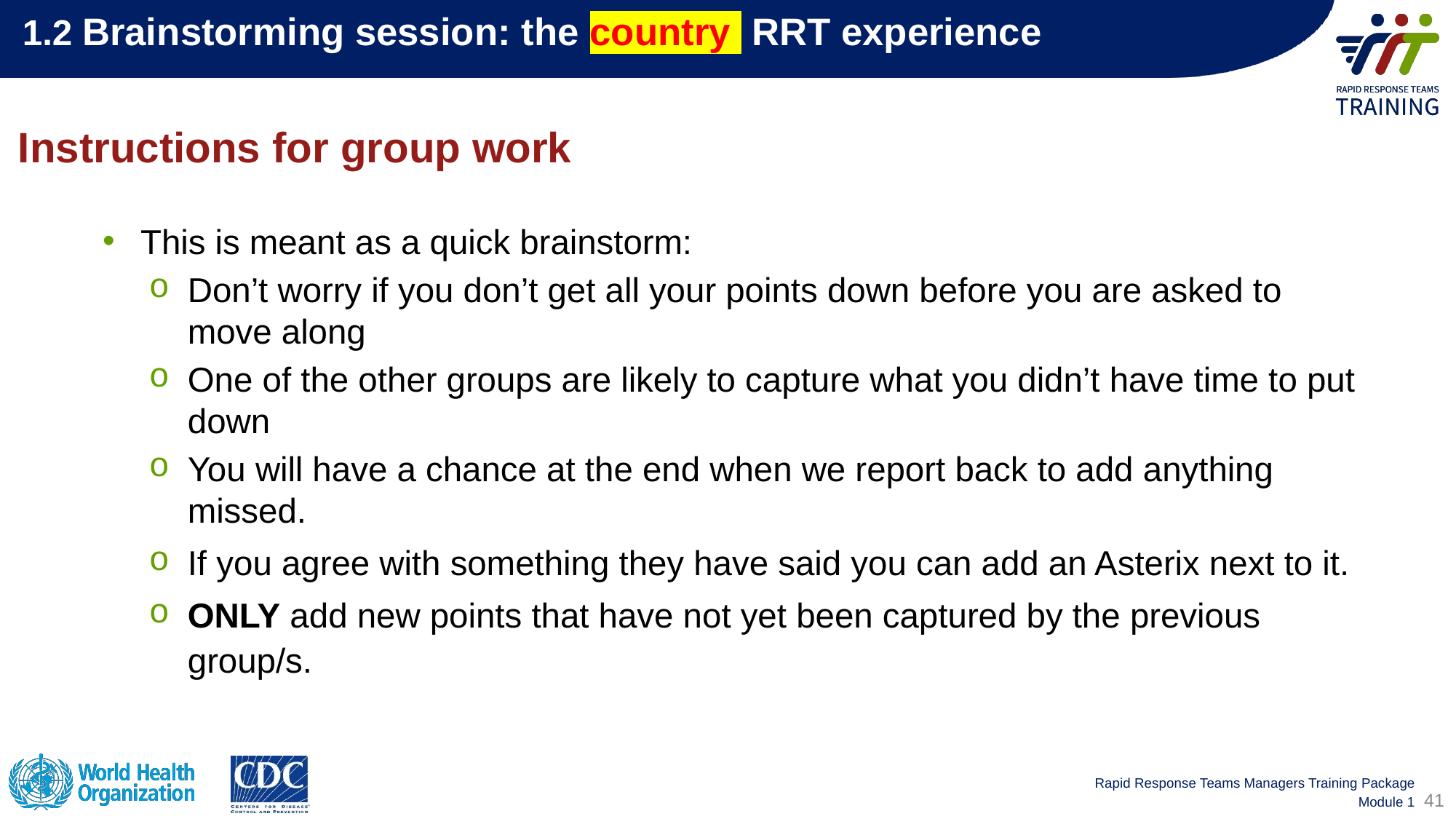

1.2 Brainstorming session: the country  RRT experience

Instructions for group work
This is meant as a quick brainstorm:
Don’t worry if you don’t get all your points down before you are asked to move along
One of the other groups are likely to capture what you didn’t have time to put down
You will have a chance at the end when we report back to add anything missed.
If you agree with something they have said you can add an Asterix next to it.
ONLY add new points that have not yet been captured by the previous group/s.

41